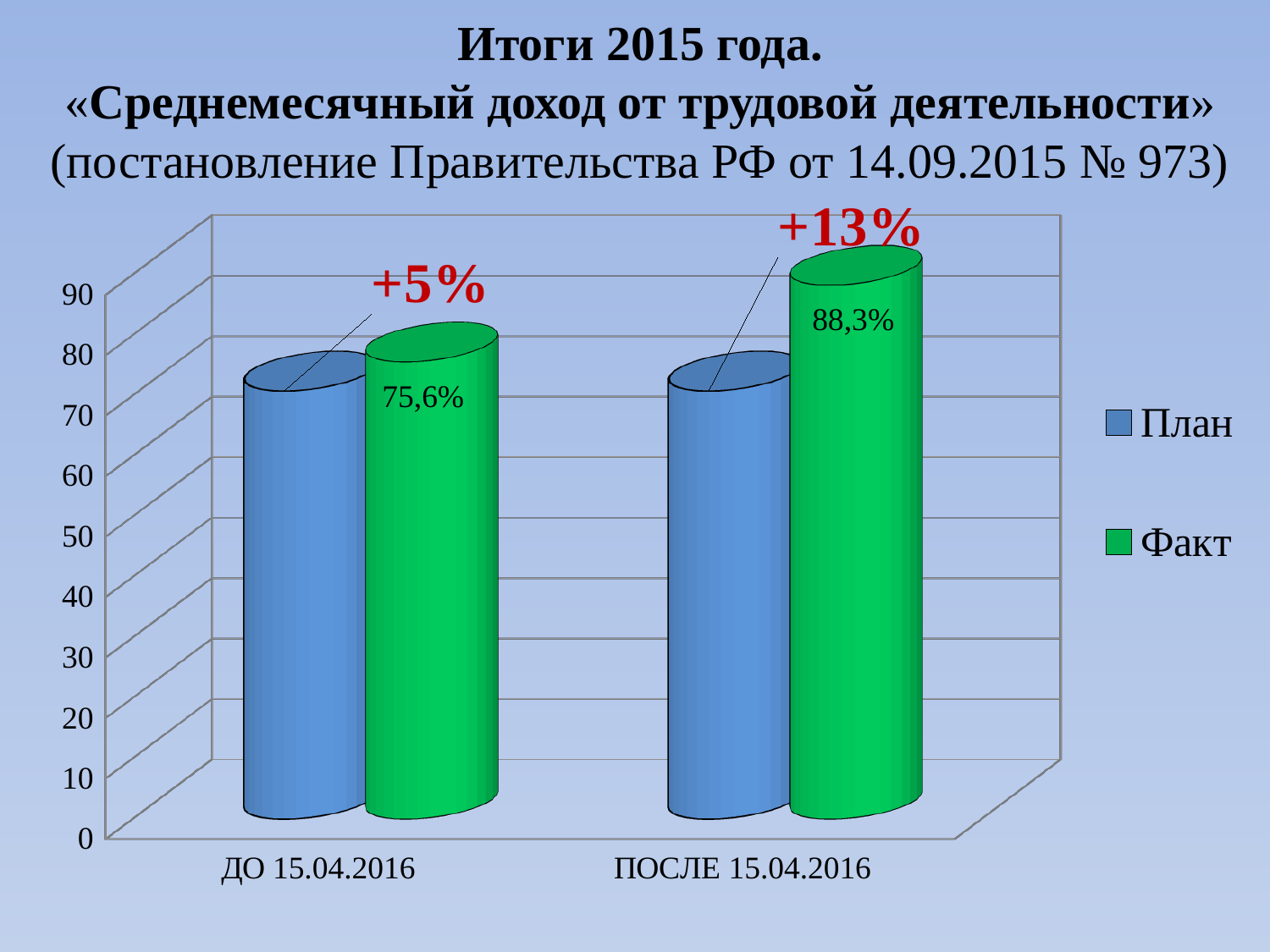

# Итоги 2015 года. «Среднемесячный доход от трудовой деятельности» (постановление Правительства РФ от 14.09.2015 № 973)

[unsupported chart]